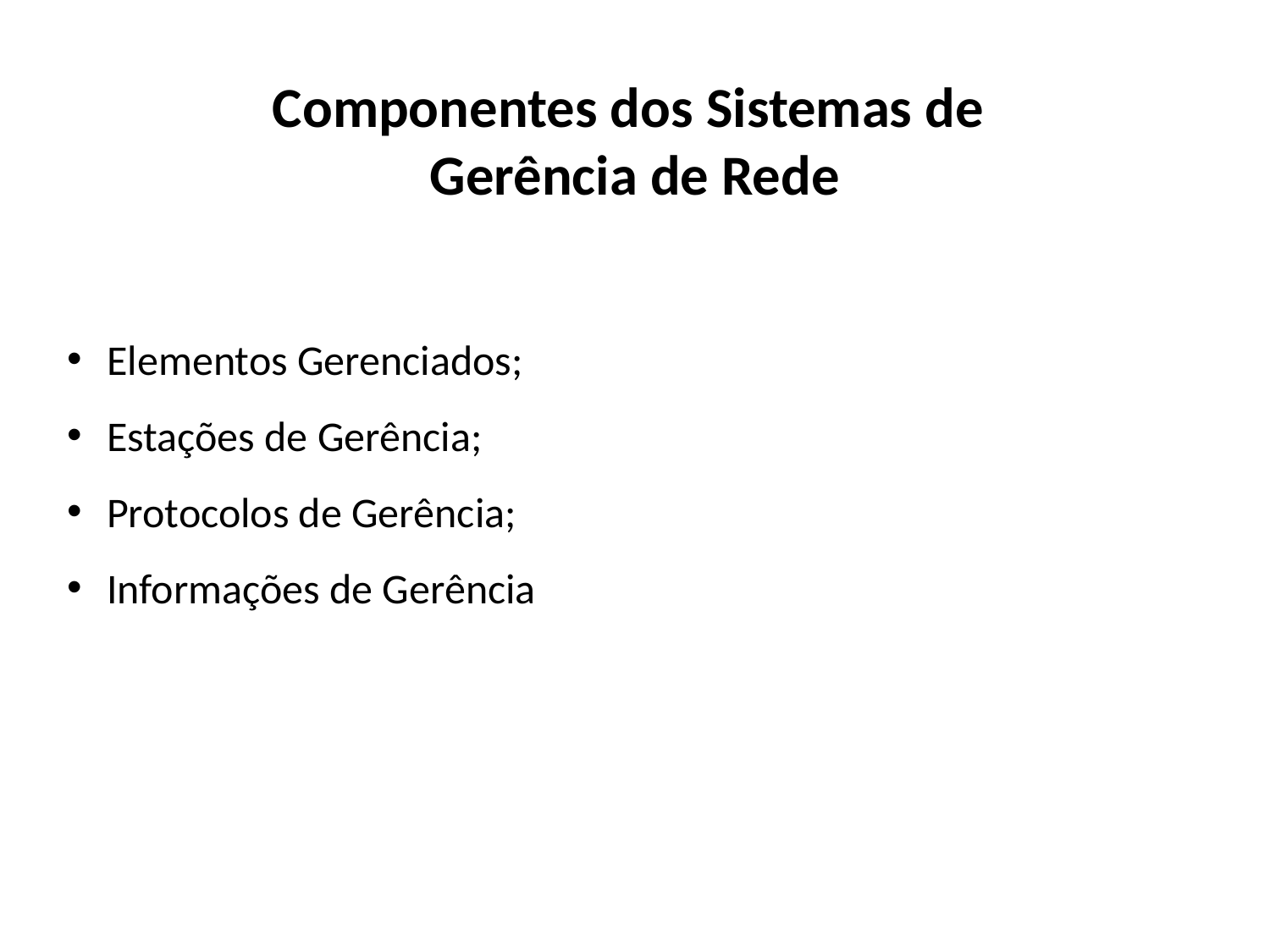

Componentes dos Sistemas de
Gerência de Rede
 Elementos Gerenciados;
 Estações de Gerência;
 Protocolos de Gerência;
 Informações de Gerência